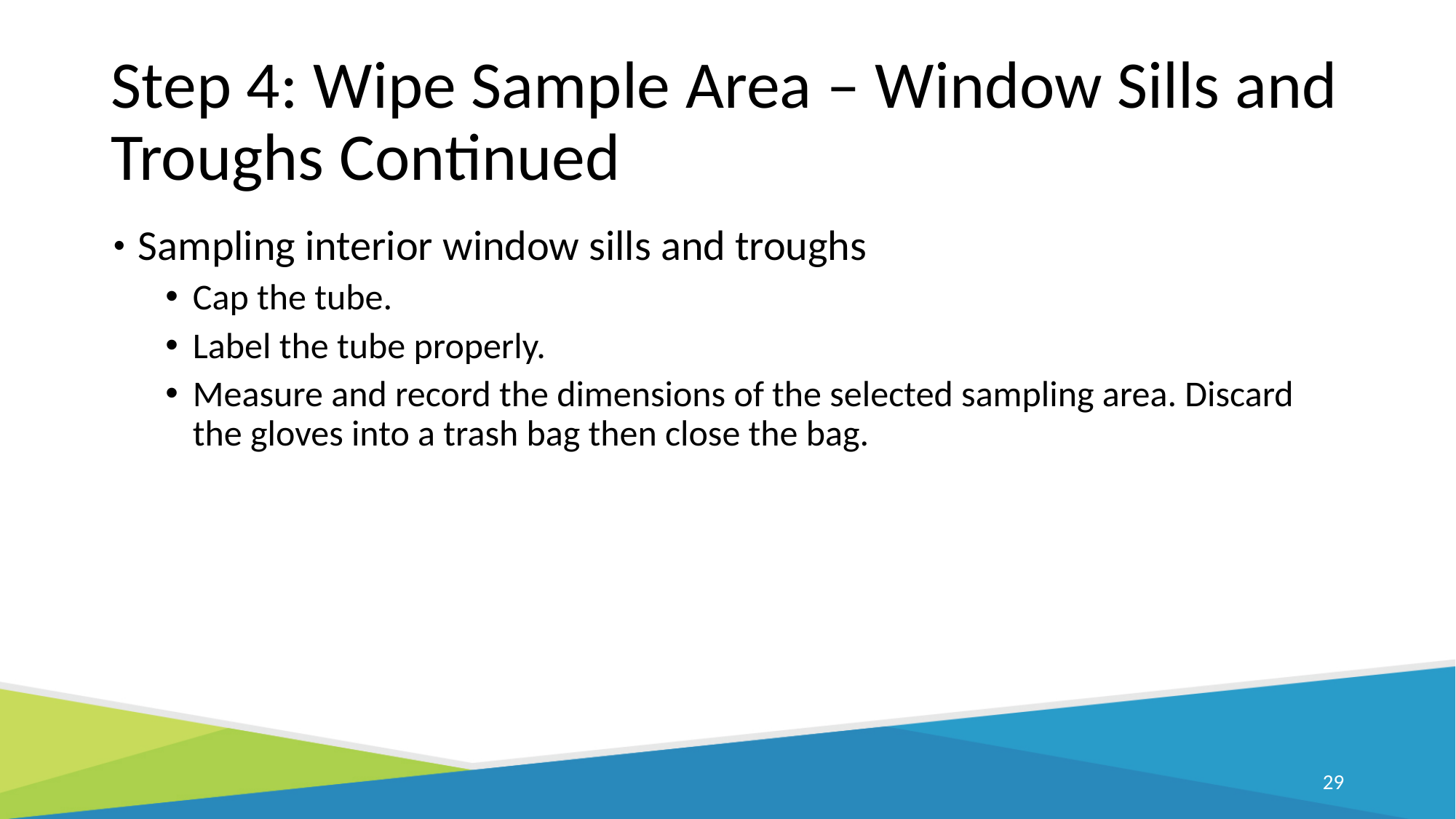

# Step 4: Wipe Sample Area – Window Sills and Troughs Continued
Sampling interior window sills and troughs
Cap the tube.
Label the tube properly.
Measure and record the dimensions of the selected sampling area. Discard the gloves into a trash bag then close the bag.

29